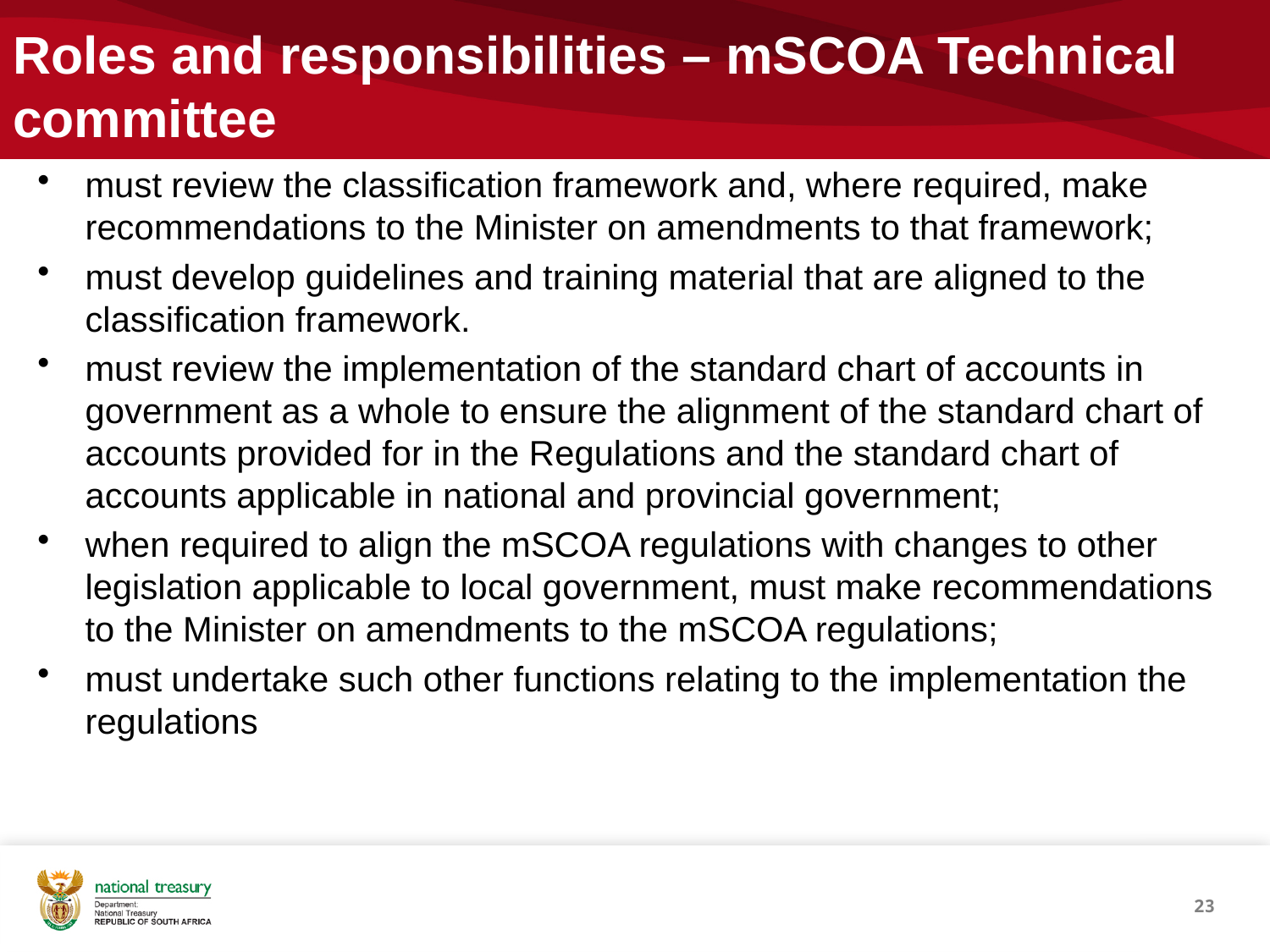

# Roles and responsibilities – mSCOA Technical committee
must review the classification framework and, where required, make recommendations to the Minister on amendments to that framework;
must develop guidelines and training material that are aligned to the classification framework.
must review the implementation of the standard chart of accounts in government as a whole to ensure the alignment of the standard chart of accounts provided for in the Regulations and the standard chart of accounts applicable in national and provincial government;
when required to align the mSCOA regulations with changes to other legislation applicable to local government, must make recommendations to the Minister on amendments to the mSCOA regulations;
must undertake such other functions relating to the implementation the regulations
23